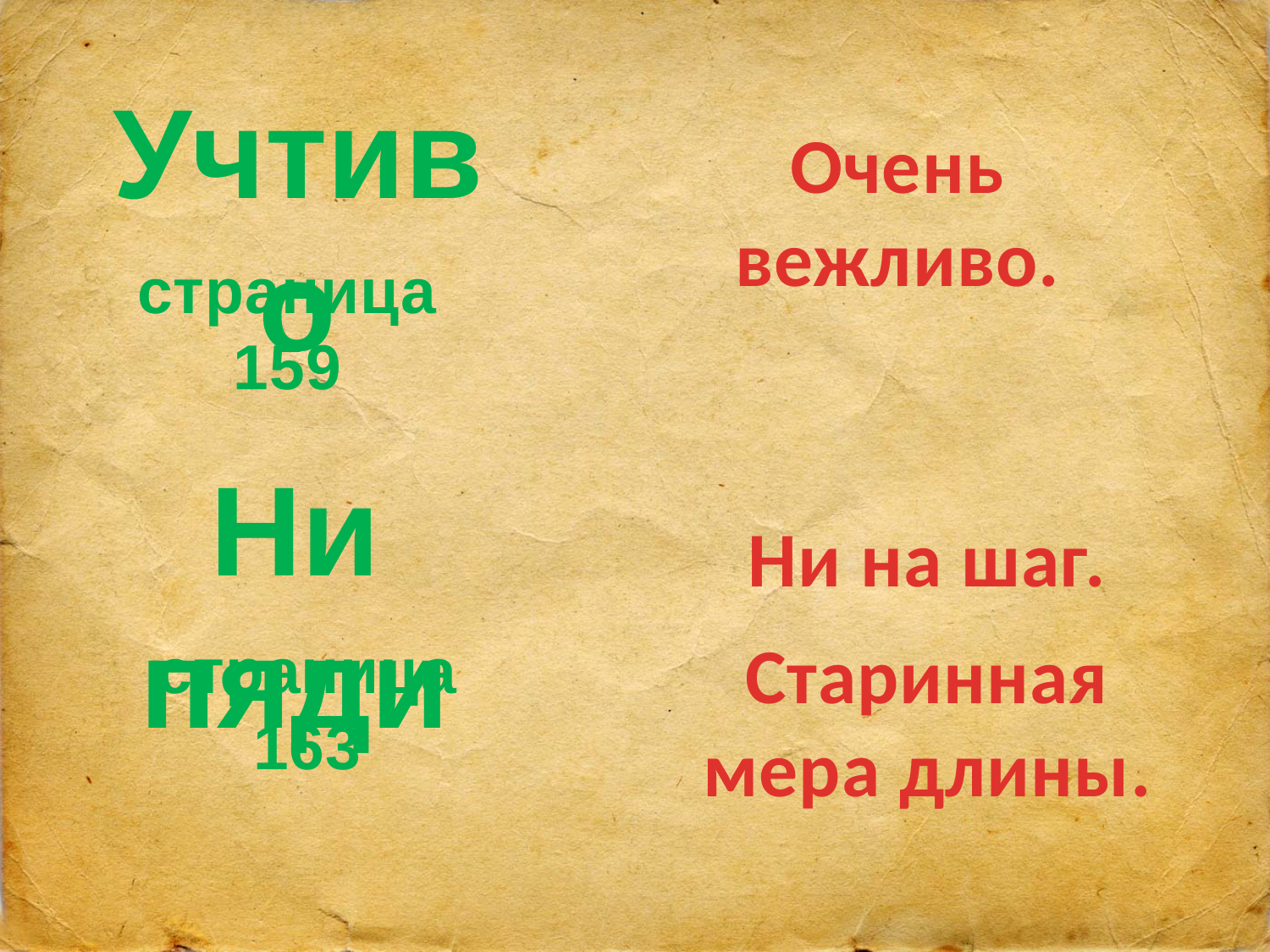

Очень вежливо.
# Учтиво
страница 159
Ни на шаг.

Старинная мера длины.
Ни пяди
страница 163